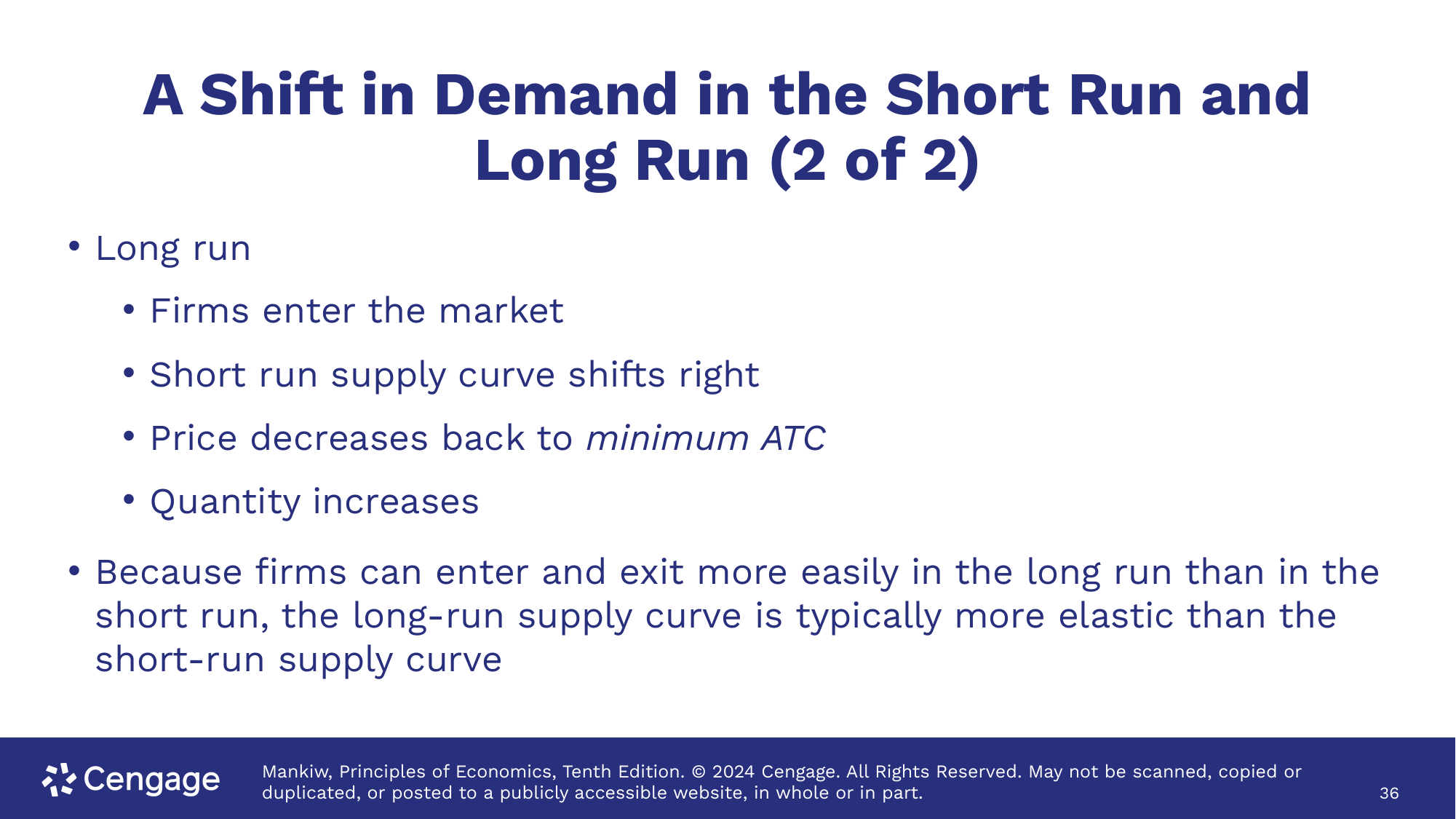

# A Shift in Demand in the Short Run and Long Run (2 of 2)
Long run
Firms enter the market
Short run supply curve shifts right
Price decreases back to minimum ATC
Quantity increases
Because firms can enter and exit more easily in the long run than in the short run, the long-run supply curve is typically more elastic than the short-run supply curve